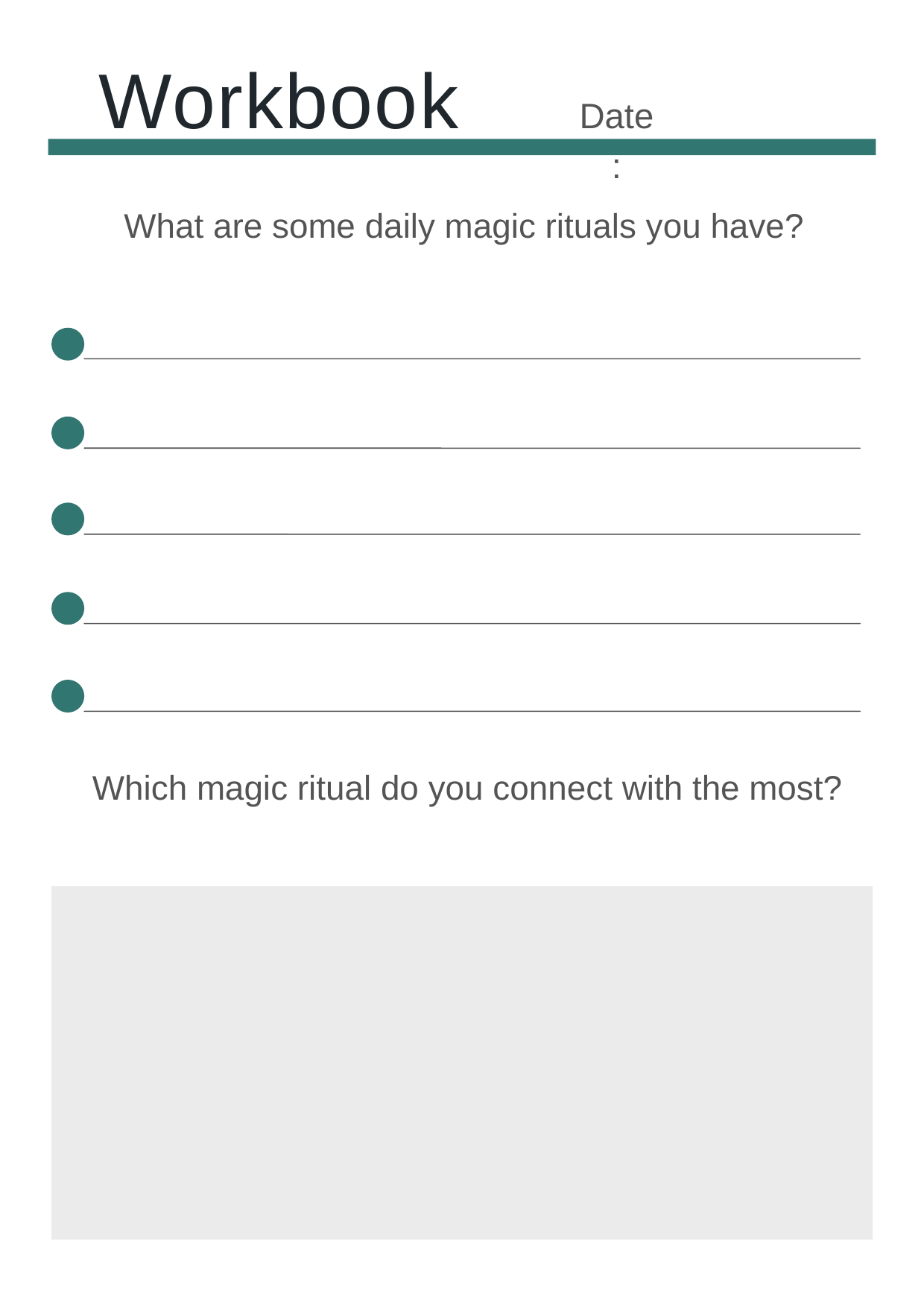

Workbook
Date:

What are some daily magic rituals you have?

Which magic ritual do you connect with the most?